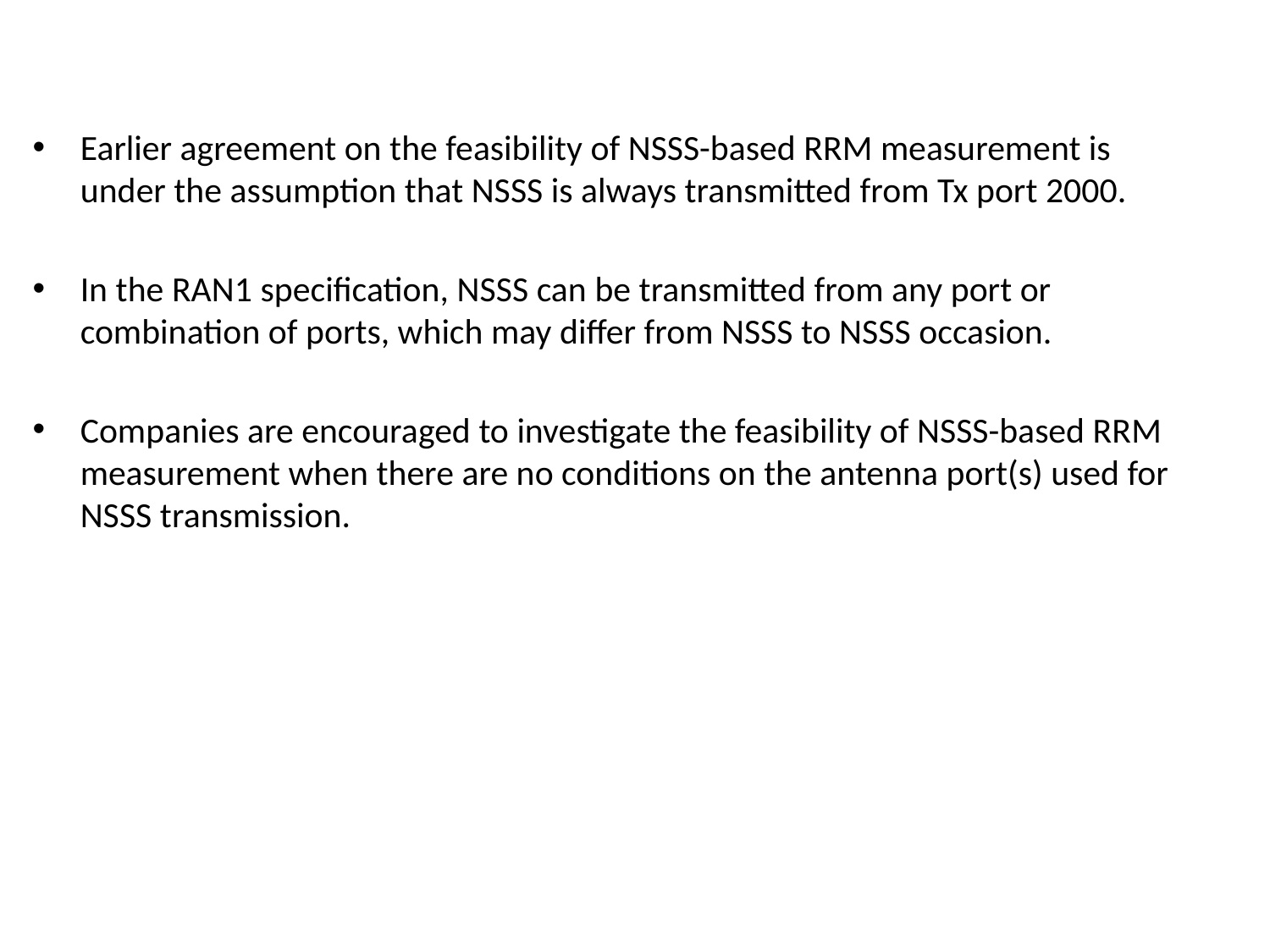

Earlier agreement on the feasibility of NSSS-based RRM measurement is under the assumption that NSSS is always transmitted from Tx port 2000.

In the RAN1 specification, NSSS can be transmitted from any port or combination of ports, which may differ from NSSS to NSSS occasion.

Companies are encouraged to investigate the feasibility of NSSS-based RRM measurement when there are no conditions on the antenna port(s) used for NSSS transmission.